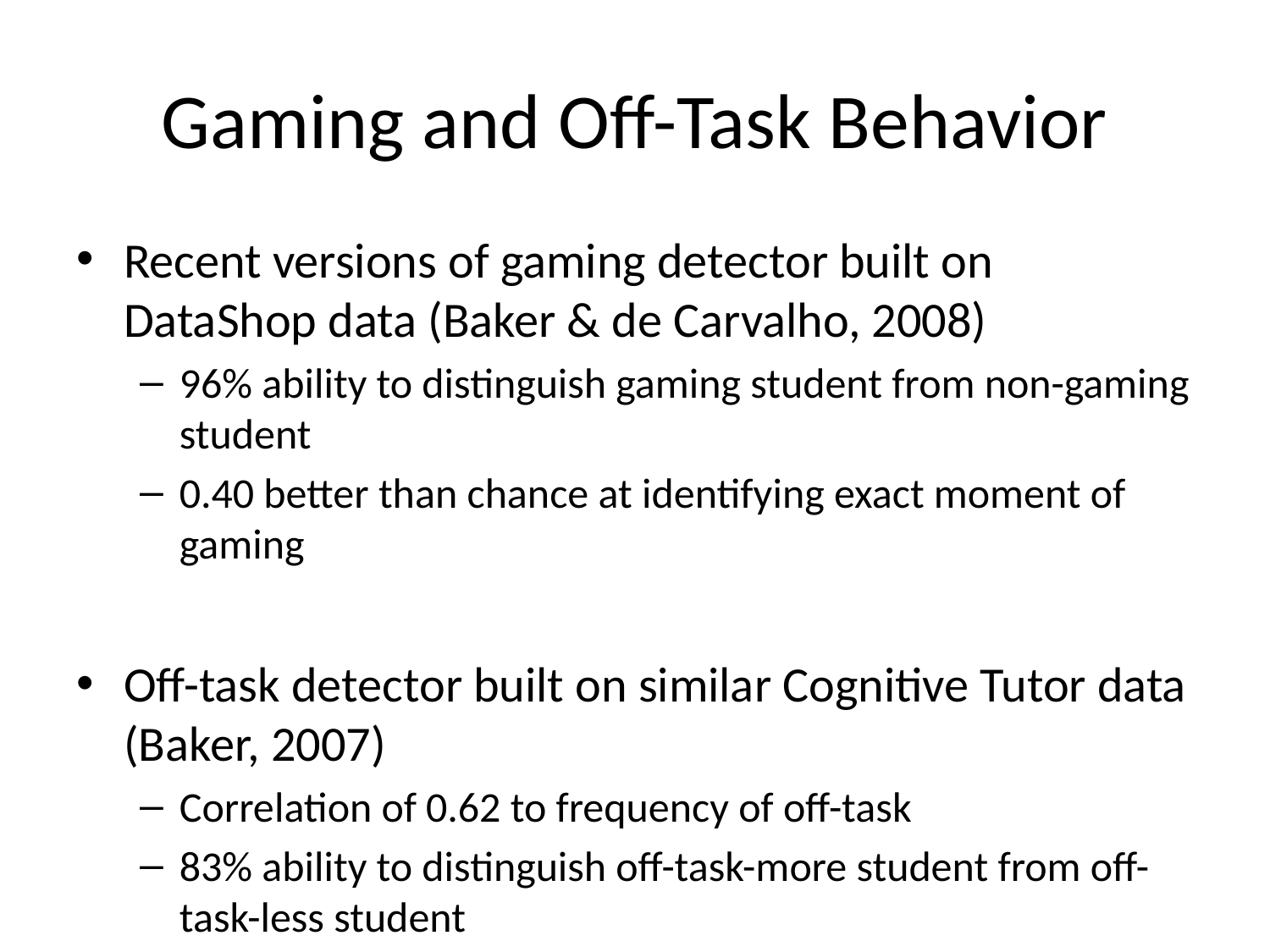

# Gaming and Off-Task Behavior
Recent versions of gaming detector built on DataShop data (Baker & de Carvalho, 2008)
96% ability to distinguish gaming student from non-gaming student
0.40 better than chance at identifying exact moment of gaming

Off-task detector built on similar Cognitive Tutor data (Baker, 2007)
Correlation of 0.62 to frequency of off-task
83% ability to distinguish off-task-more student from off-task-less student